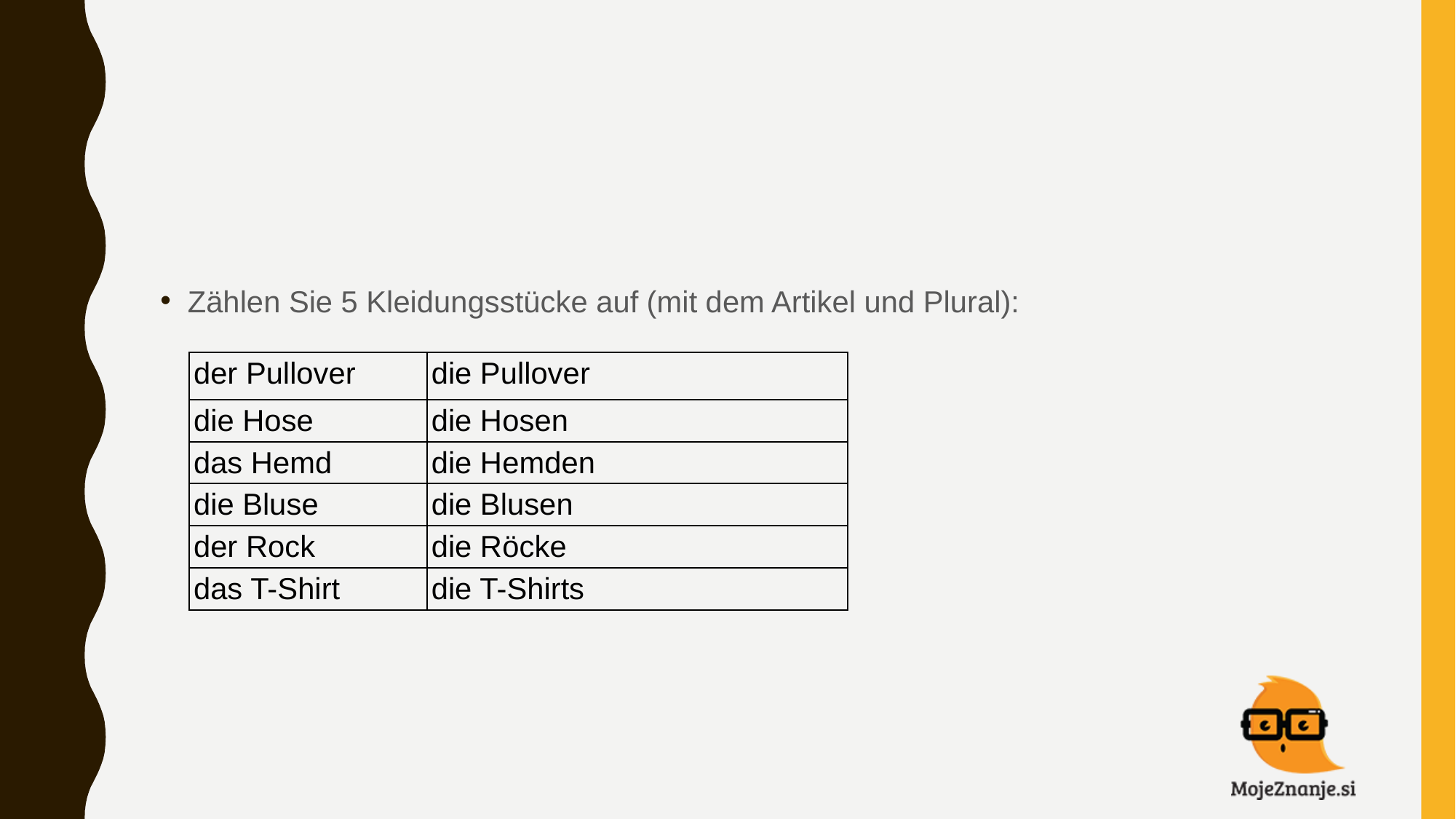

#
Zählen Sie 5 Kleidungsstücke auf (mit dem Artikel und Plural):

| der Pullover | die Pullover |
| --- | --- |
| die Hose | die Hosen |
| das Hemd | die Hemden |
| die Bluse | die Blusen |
| der Rock | die Röcke |
| das T-Shirt | die T-Shirts |